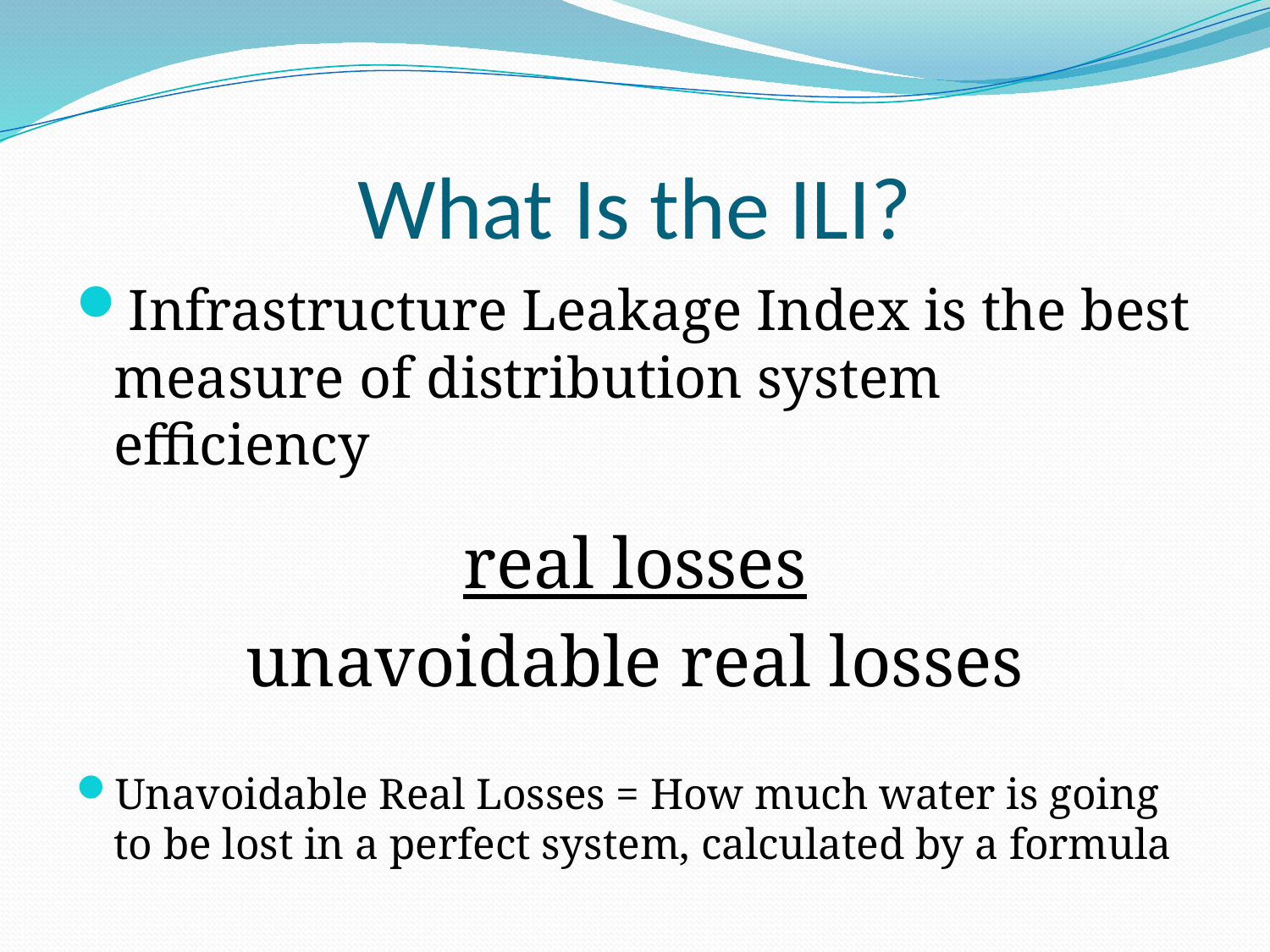

# What Is the ILI?
Infrastructure Leakage Index is the best measure of distribution system efficiency

real losses
unavoidable real losses

Unavoidable Real Losses = How much water is going to be lost in a perfect system, calculated by a formula